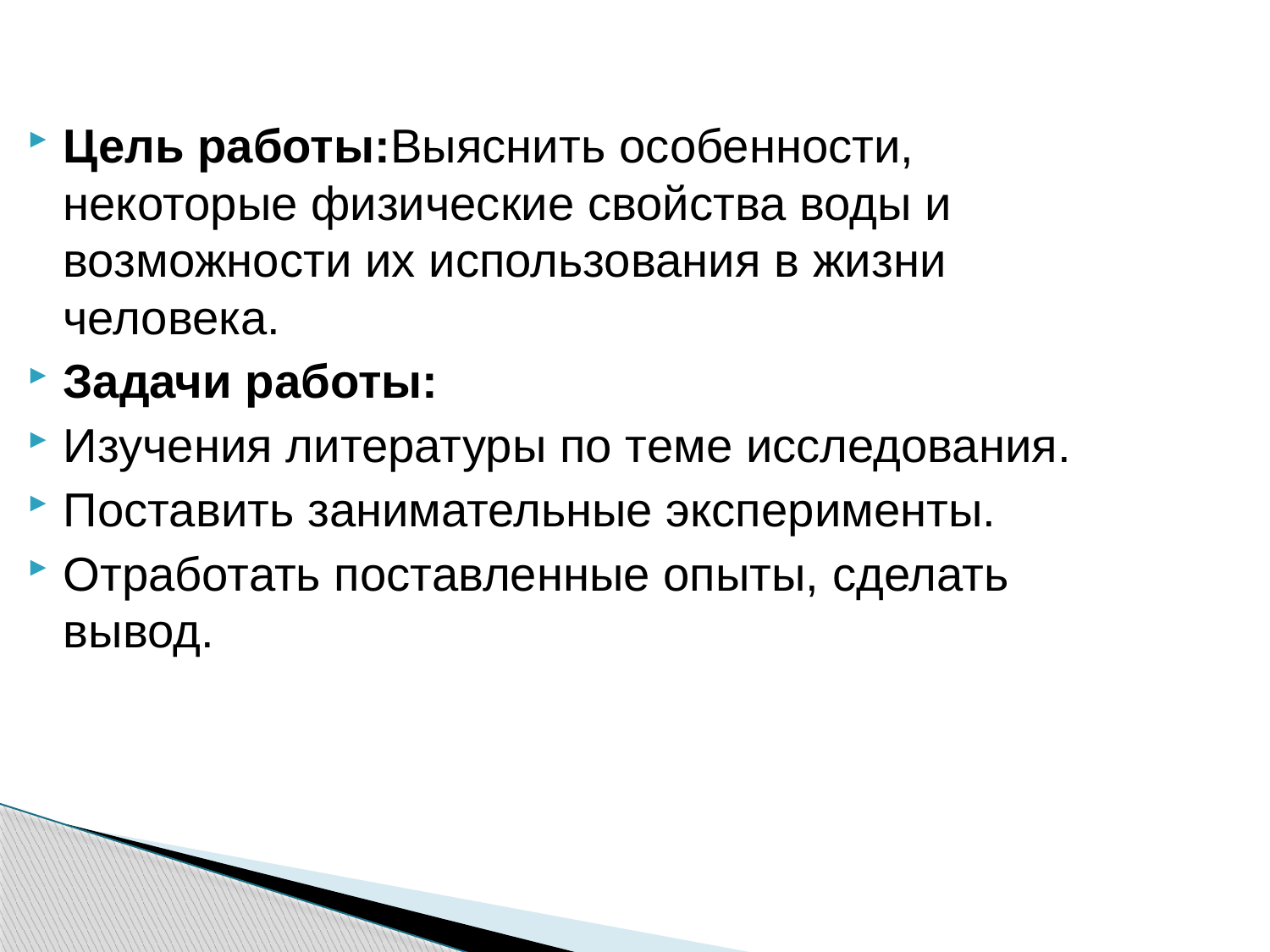

Цель работы:Выяснить особенности, некоторые физические свойства воды и возможности их использования в жизни человека.
Задачи работы:
Изучения литературы по теме исследования.
Поставить занимательные эксперименты.
Отработать поставленные опыты, сделать вывод.